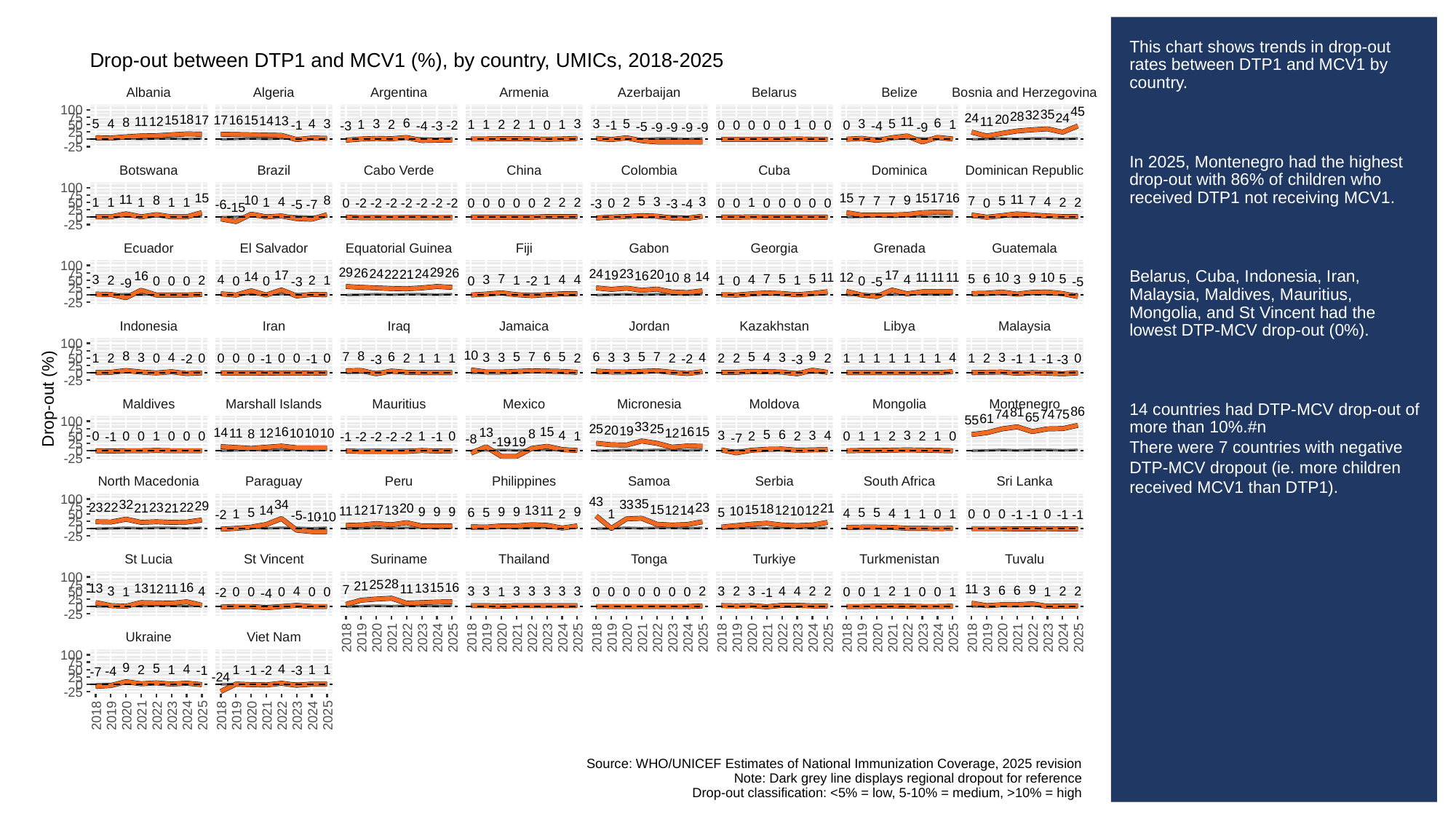

# This chart shows trends in drop-out rates between DTP1 and MCV1 by country.

In 2025, Montenegro had the highest drop-out with 86% of children who received DTP1 not receiving MCV1.

Belarus, Cuba, Indonesia, Iran, Malaysia, Maldives, Mauritius, Mongolia, and St Vincent had the lowest DTP-MCV drop-out (0%).

14 countries had DTP-MCV drop-out of more than 10%.#n
There were 7 countries with negative DTP-MCV dropout (ie. more children received MCV1 than DTP1).

Drop-out between DTP1 and MCV1 (%), by country, UMICs, 2018-2025
Albania
Algeria
Argentina
Armenia
Azerbaijan
Belarus
Belize
Bosnia and Herzegovina

100

45
35

32
28
75
24
24

20
18
17
17
16
15
15
14
13
12
11
11
11

8
6
6
5
5
5
4
4
3
3
3
3
3
2
2
2
1
1
1
1
1
1
1
50
0
0
0
0
0
0
0
0
0
-1
-1
-2
-3
-3

-4
-4
-5
-9
-9
-9
-9
-9

25

0

-25

Botswana
Brazil
Cabo Verde
China
Colombia
Cuba
Dominica
Dominican Republic

100

75

17
16
15
15
15
11
11
10

9
8
8
7
7
7
7
7
5
5
4
4
3
3
2
2
2
2
2
2
1
1
1
1
1
1
1
50
0
0
0
0
0
0
0
0
0
0
0
0
0
0
0
-2
-2
-2
-2
-2
-2
-2
-3
-3

-4
-5
-6
-7
-15

25

0

-25

Ecuador
El Salvador
Equatorial Guinea
Fiji
Gabon
Georgia
Grenada
Guatemala

100

29
29
26
26
75
24
24
24
23
22

21
20
19
17
17
16
16
14
14
12
11
11
11
11
10
10
10

9
8
7
7
6
5
5
5
5
4
4
4
4
4
3
3
3
2
2
2
1
1
1
1
1
50
0
0
0
0
0
0
0
0
-2
-3

-5
-5
-9

25

0

-25

Indonesia
Iran
Iraq
Jamaica
Jordan
Kazakhstan
Libya
Malaysia

100

75

10

9
8
8
7
7
7
6
6
6
5
5
5
5
4
4
4
4
3
3
3
3
3
3
3
2
2
2
2
2
2
2
2
1
1
1
1
1
1
1
1
1
1
1
1
1
50
0
0
0
0
0
0
0
0
0
-1
-1
-1
-1
-2
-2
-3
-3
-3

25

0

-25

Drop-out (%)
Maldives
Marshall Islands
Mauritius
Mexico
Micronesia
Moldova
Mongolia
Montenegro
86
81
75
74
74
65
61
55

100

33
75
25
25

20
19
16
16
15
15
14
13
12
12
11
10
10
10

8
8
6
5
4
4
3
3
3
2
2
2
2
1
1
1
1
1
1
50
0
0
0
0
0
0
0
0
0
-1
-1
-1
-2
-2
-2
-2

-7
-8

-19
-19
25

0

-25

North Macedonia
Paraguay
Peru
Philippines
Samoa
Serbia
South Africa
Sri Lanka

100

43
35

34
33
32
29
75
23
23
23
22
22

21
21
21
20
18
17
15
15
14
14
13
13
12
12
12
12
11
11
10
10

9
9
9
9
9
9
6
5
5
5
5
5
4
4
2
1
1
1
1
1
50
0
0
0
0
0
-1
-1
-1
-1
-2

-5
-10
-10

25

0

-25

St Lucia
St Vincent
Suriname
Thailand
Tonga
Turkiye
Turkmenistan
Tuvalu

100

28
75
25

21
16
16
15
13
13
13
12
11
11
11

9
7
6
6
4
4
4
4
3
3
3
3
3
3
3
3
3
3
3
2
2
2
2
2
2
2
1
1
1
1
1
1
50
0
0
0
0
0
0
0
0
0
0
0
0
0
0
0
0
-1
-2

-4

25

0

-25

Ukraine
Viet Nam
2018
2019
2020
2021
2022
2023
2024
2025
2018
2019
2020
2021
2022
2023
2024
2025
2018
2019
2020
2021
2022
2023
2024
2025
2018
2019
2020
2021
2022
2023
2024
2025
2018
2019
2020
2021
2022
2023
2024
2025
2018
2019
2020
2021
2022
2023
2024
2025

100

75

9
5
4
4
2
1
1
1
1
50
-1
-1
-2
-3

-4
-7

-24
25

0

-25

2018
2019
2020
2021
2022
2023
2024
2025
2018
2019
2020
2021
2022
2023
2024
2025
Source: WHO/UNICEF Estimates of National Immunization Coverage, 2025 revision
Note: Dark grey line displays regional dropout for reference
Drop-out classification: <5% = low, 5-10% = medium, >10% = high